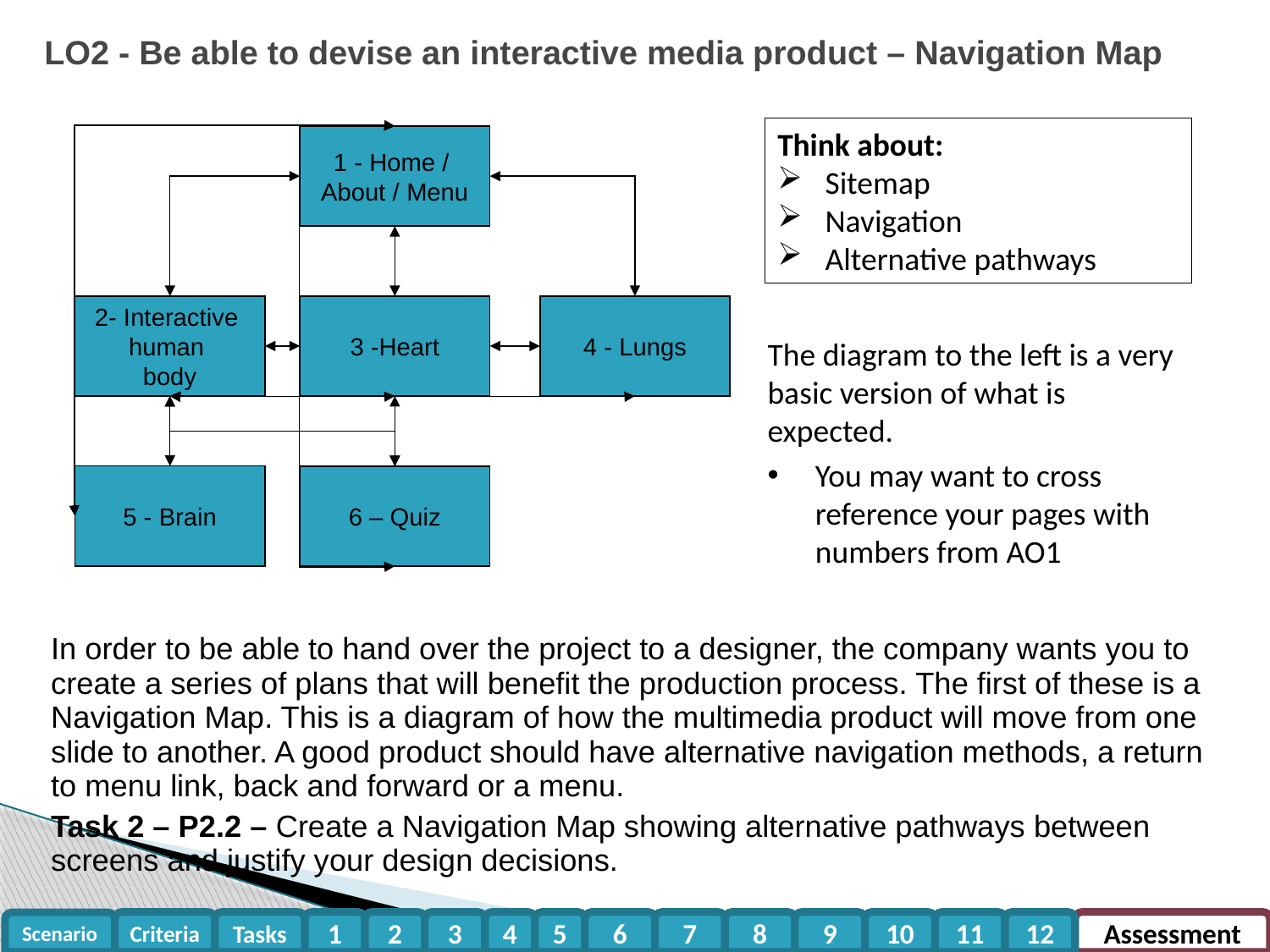

LO2 - Be able to devise an interactive media product – Navigation Map
Think about:
Sitemap
Navigation
Alternative pathways
1 - Home /
About / Menu
2- Interactive
human
body
3 -Heart
4 - Lungs
5 - Brain
6 – Quiz
The diagram to the left is a very basic version of what is expected.
You may want to cross reference your pages with numbers from AO1
In order to be able to hand over the project to a designer, the company wants you to create a series of plans that will benefit the production process. The first of these is a Navigation Map. This is a diagram of how the multimedia product will move from one slide to another. A good product should have alternative navigation methods, a return to menu link, back and forward or a menu.
Task 2 – P2.2 – Create a Navigation Map showing alternative pathways between screens and justify your design decisions.